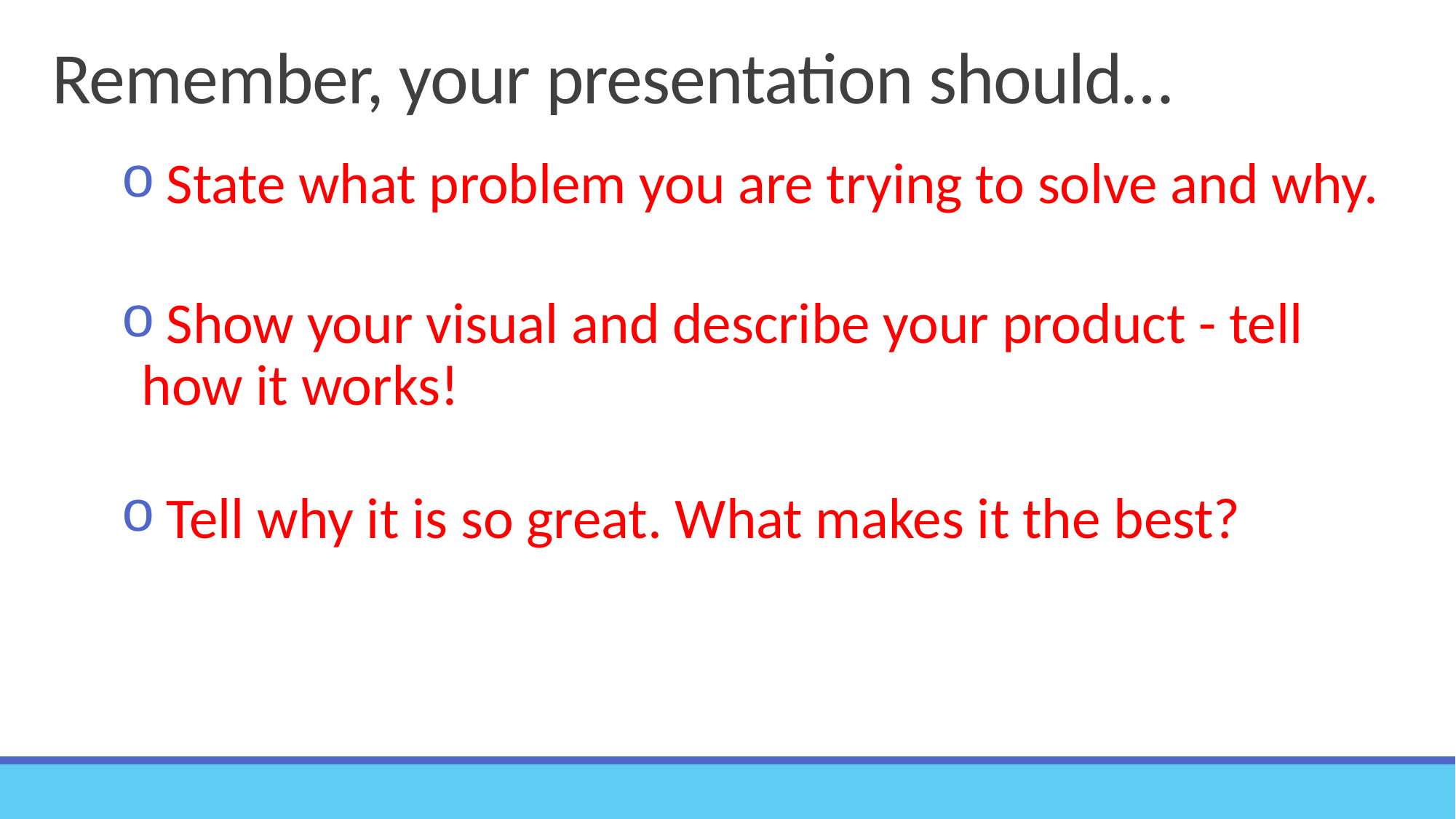

# Remember, your presentation should…
 State what problem you are trying to solve and why.
 Show your visual and describe your product - tell how it works!
 Tell why it is so great. What makes it the best?